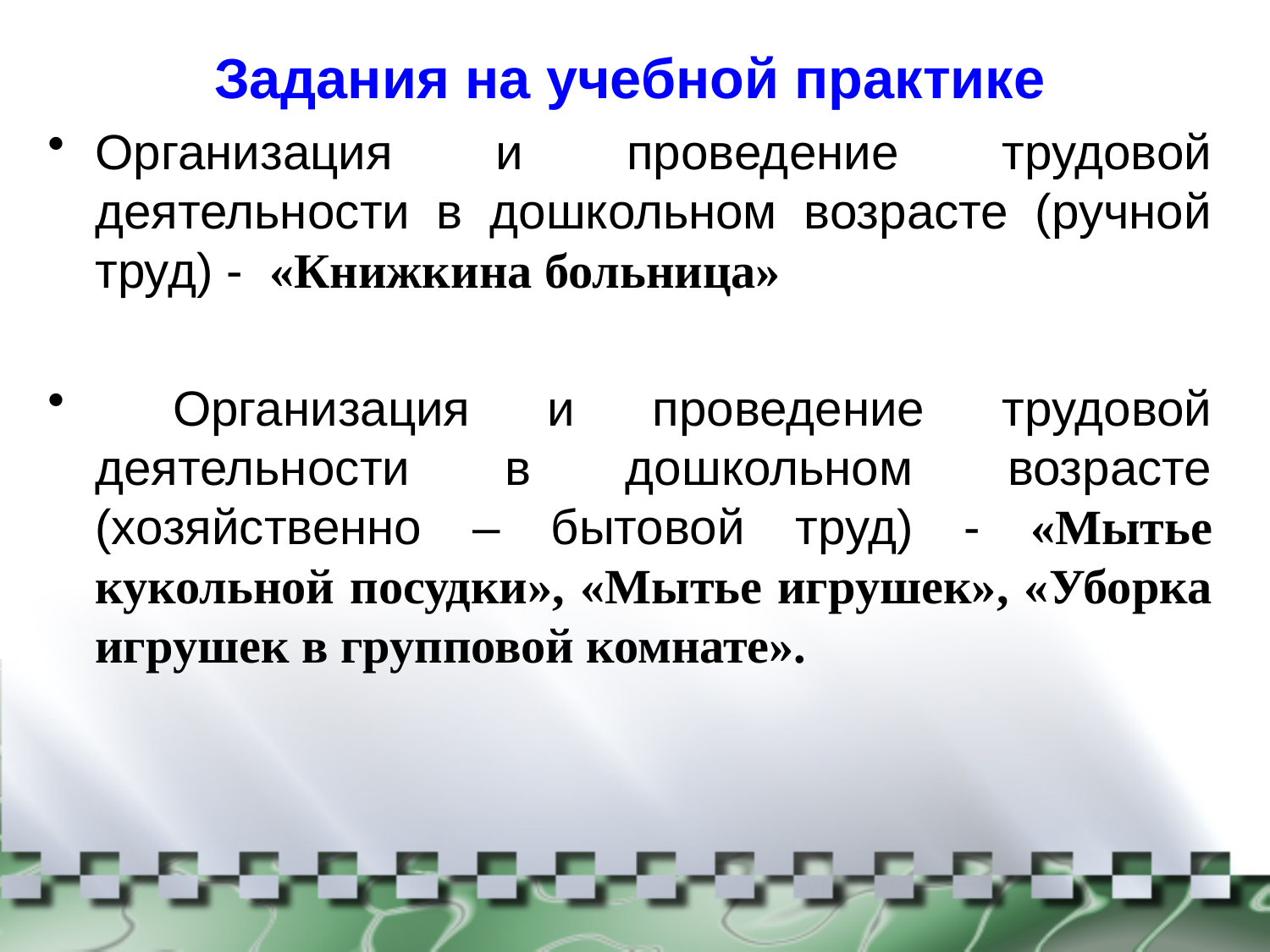

Задания на учебной практике
Организация и проведение трудовой деятельности в дошкольном возрасте (ручной труд) -  «Книжкина больница»

 Организация и проведение трудовой деятельности в дошкольном возрасте (хозяйственно – бытовой труд) - «Мытье кукольной посудки», «Мытье игрушек», «Уборка игрушек в групповой комнате».